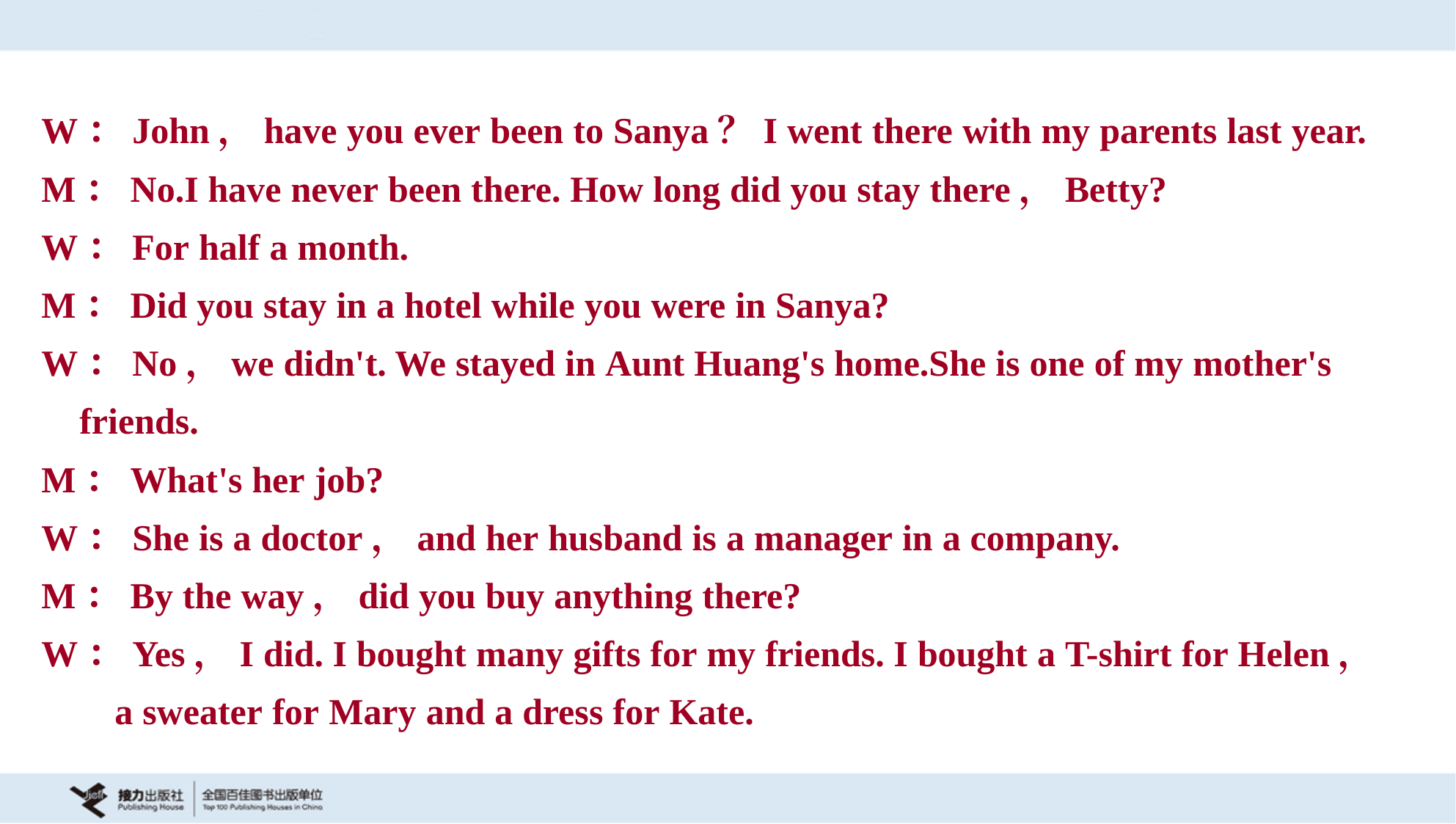

W：John，have you ever been to Sanya？I went there with my parents last year.
M：No.I have never been there. How long did you stay there，Betty?
W：For half a month.
M：Did you stay in a hotel while you were in Sanya?
W：No，we didn't. We stayed in Aunt Huang's home.She is one of my mother's
    friends.
M：What's her job?
W：She is a doctor，and her husband is a manager in a company.
M：By the way，did you buy anything there?
W：Yes，I did. I bought many gifts for my friends. I bought a T-shirt for Helen，
        a sweater for Mary and a dress for Kate.